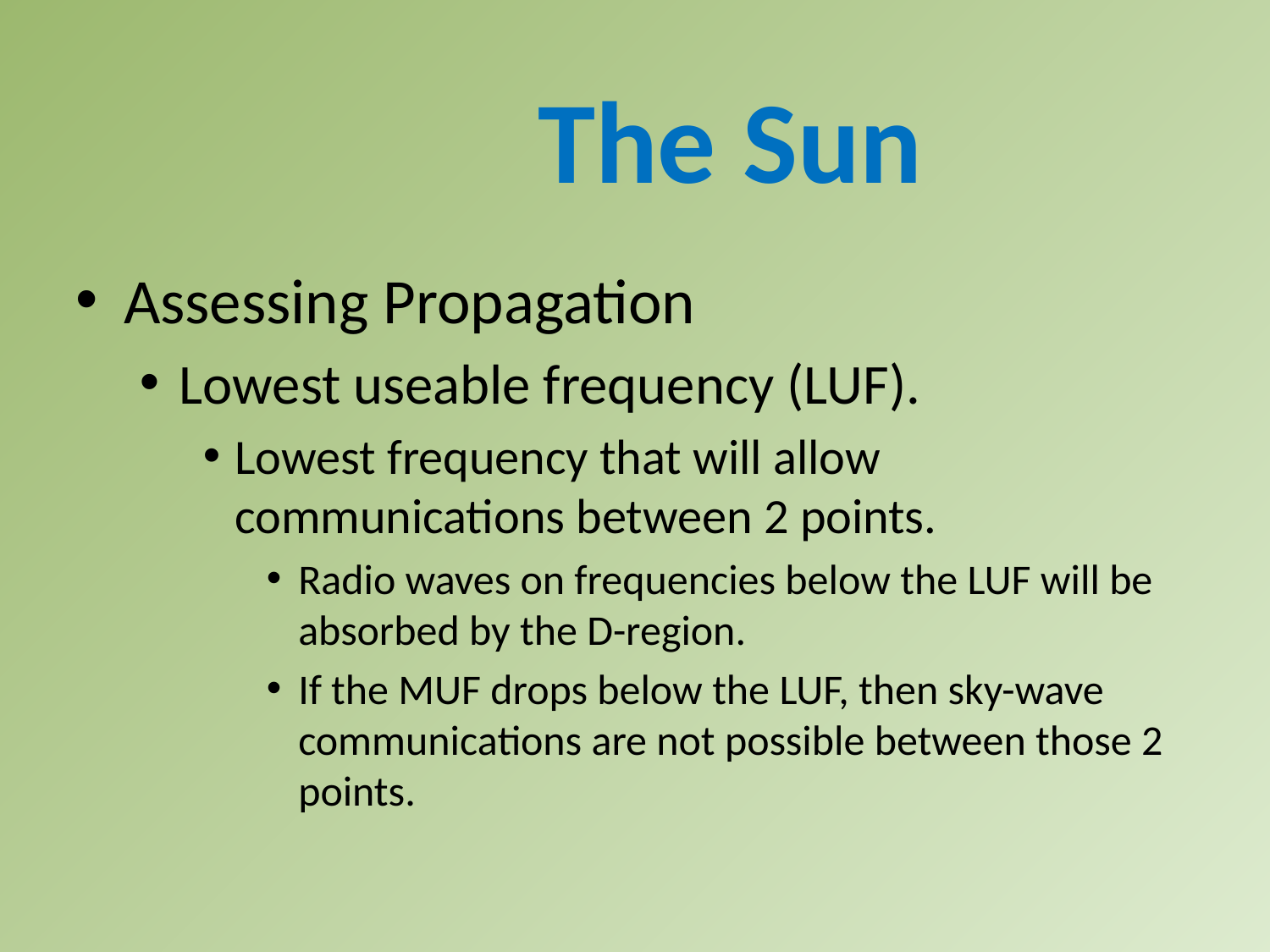

The Sun
Assessing Propagation
Lowest useable frequency (LUF).
Lowest frequency that will allow communications between 2 points.
Radio waves on frequencies below the LUF will be absorbed by the D-region.
If the MUF drops below the LUF, then sky-wave communications are not possible between those 2 points.